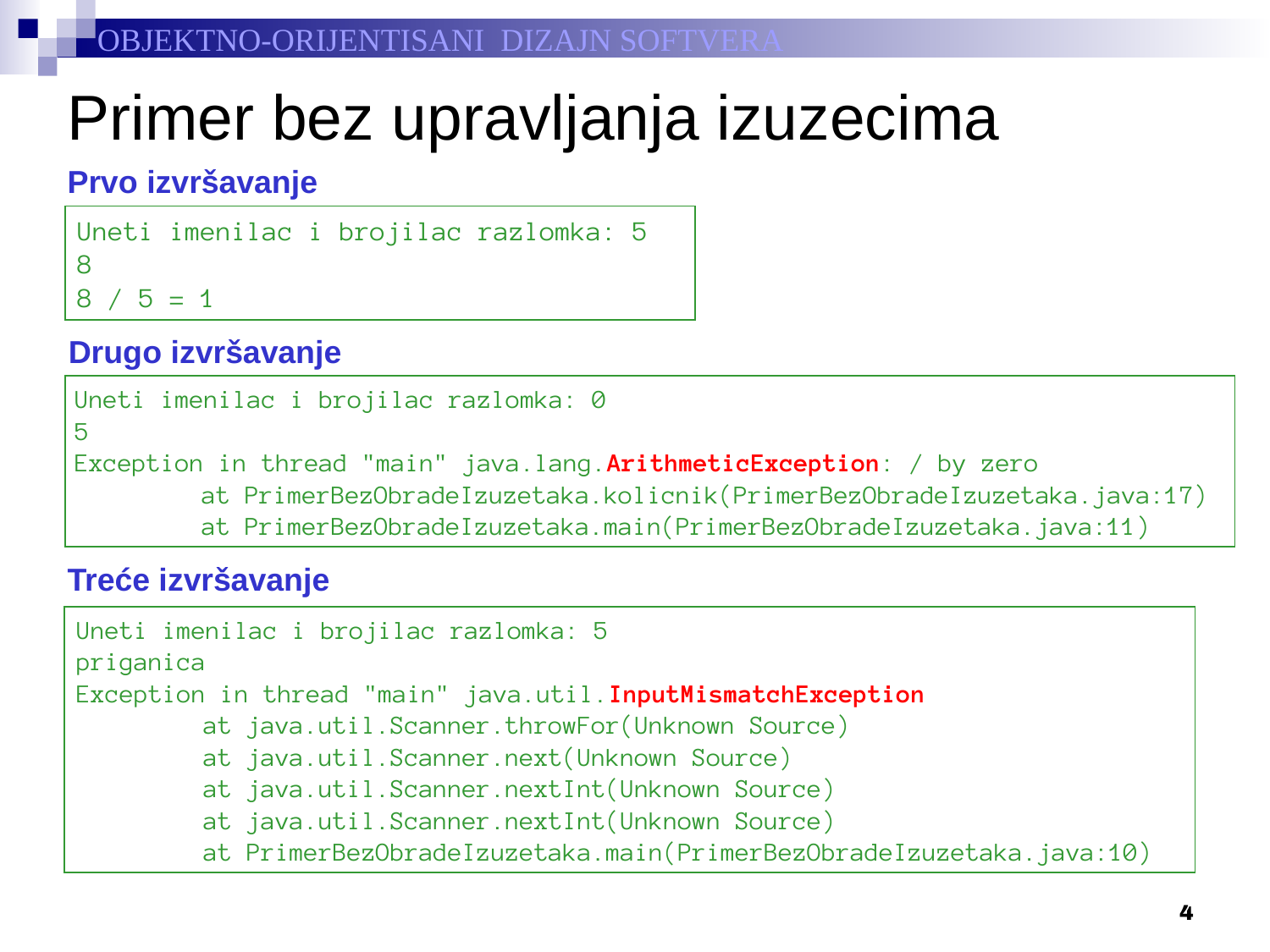

# Primer bez upravljanja izuzecima
Prvo izvršavanje
Uneti imenilac i brojilac razlomka: 5
8
8 / 5 = 1
Drugo izvršavanje
Uneti imenilac i brojilac razlomka: 0
5
Exception in thread "main" java.lang.ArithmeticException: / by zero
	at PrimerBezObradeIzuzetaka.kolicnik(PrimerBezObradeIzuzetaka.java:17)
	at PrimerBezObradeIzuzetaka.main(PrimerBezObradeIzuzetaka.java:11)
Treće izvršavanje
Uneti imenilac i brojilac razlomka: 5
priganica
Exception in thread "main" java.util.InputMismatchException
	at java.util.Scanner.throwFor(Unknown Source)
	at java.util.Scanner.next(Unknown Source)
	at java.util.Scanner.nextInt(Unknown Source)
	at java.util.Scanner.nextInt(Unknown Source)
	at PrimerBezObradeIzuzetaka.main(PrimerBezObradeIzuzetaka.java:10)
4